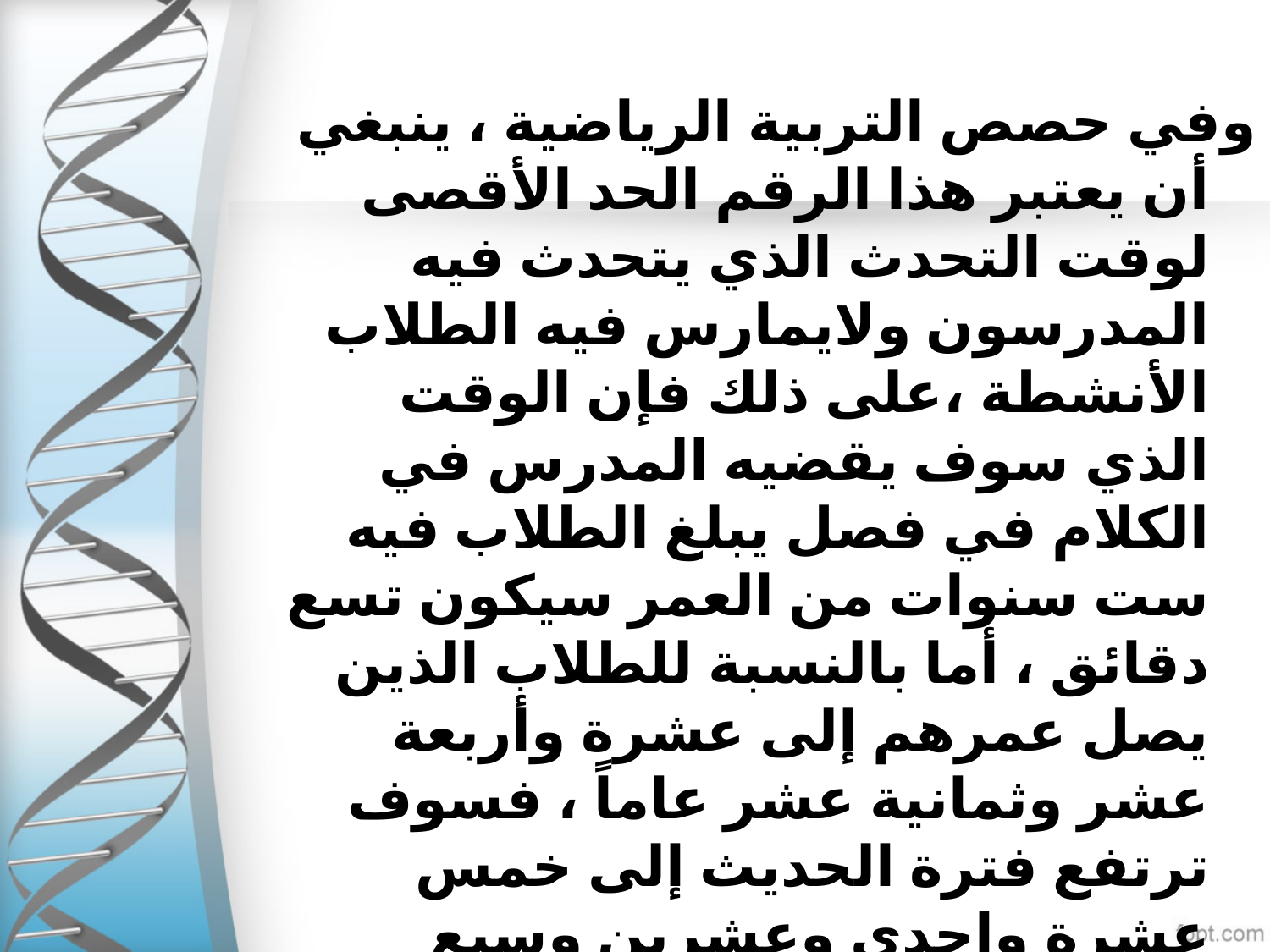

وفي حصص التربية الرياضية ، ينبغي أن يعتبر هذا الرقم الحد الأقصى لوقت التحدث الذي يتحدث فيه المدرسون ولايمارس فيه الطلاب الأنشطة ،على ذلك فإن الوقت الذي سوف يقضيه المدرس في الكلام في فصل يبلغ الطلاب فيه ست سنوات من العمر سيكون تسع دقائق ، أما بالنسبة للطلاب الذين يصل عمرهم إلى عشرة وأربعة عشر وثمانية عشر عاماً ، فسوف ترتفع فترة الحديث إلى خمس عشرة وإحدى وعشرين وسبع وعشرين دقيقة بالتتابع ،أما بقية الوقت في الحصة فينبغي أن يتم من خلاله ممارسة مهام هادفة تساعد على التعلم.